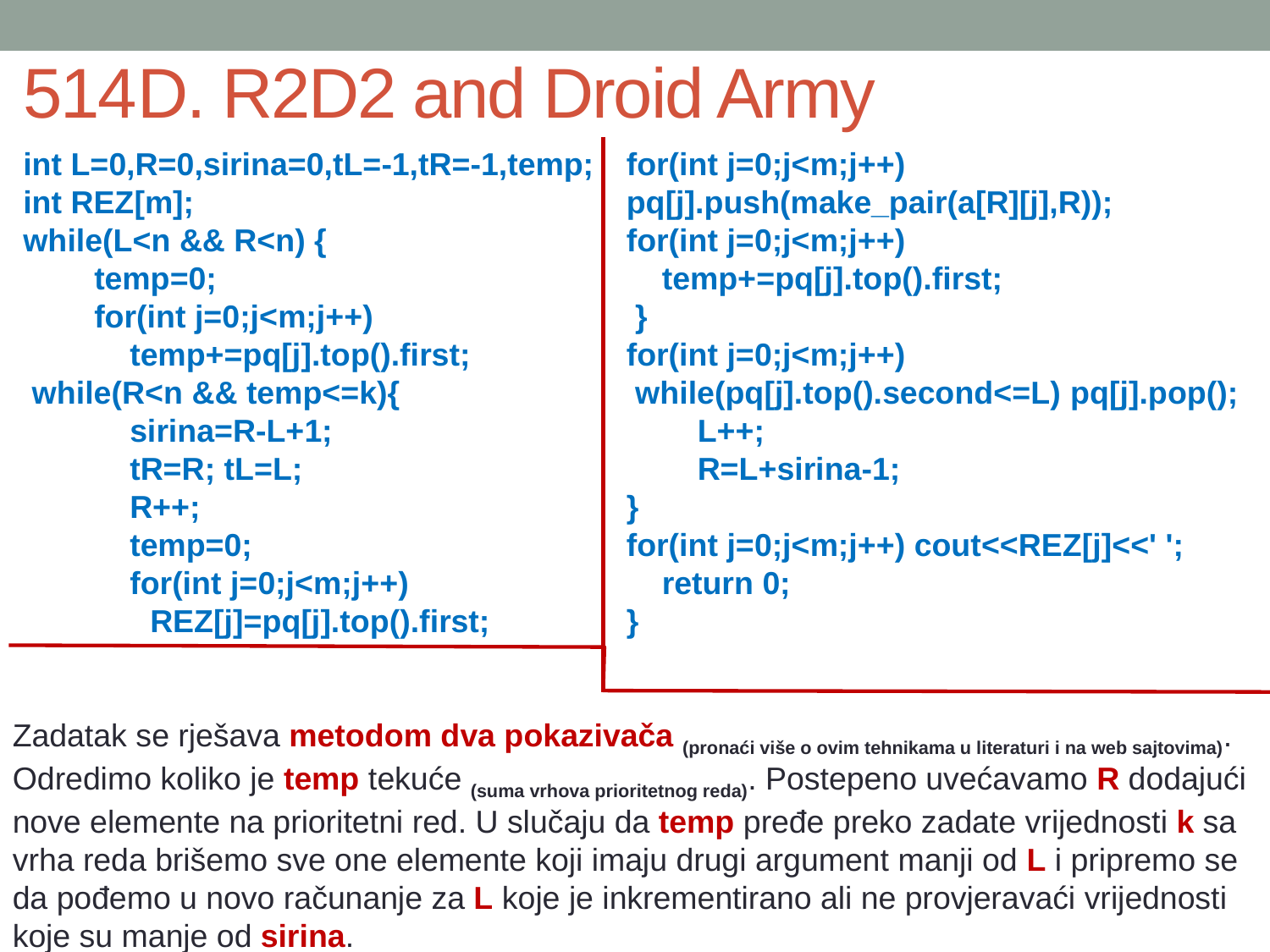

# 514D. R2D2 and Droid Army
int L=0,R=0,sirina=0,tL=-1,tR=-1,temp;
int REZ[m];
while(L<n && R<n) {
        temp=0;
        for(int j=0;j<m;j++)
            temp+=pq[j].top().first;
 while(R<n && temp<=k){
            sirina=R-L+1;
            tR=R; tL=L;
            R++;
            temp=0;
            for(int j=0;j<m;j++)
	REZ[j]=pq[j].top().first;

for(int j=0;j<m;j++) pq[j].push(make_pair(a[R][j],R));
for(int j=0;j<m;j++)
    temp+=pq[j].top().first;
 }
for(int j=0;j<m;j++)
 while(pq[j].top().second<=L) pq[j].pop();
        L++;
        R=L+sirina-1;
}
for(int j=0;j<m;j++) cout<<REZ[j]<<' ';
    return 0;
}

Zadatak se rješava metodom dva pokazivača (pronaći više o ovim tehnikama u literaturi i na web sajtovima). Odredimo koliko je temp tekuće (suma vrhova prioritetnog reda). Postepeno uvećavamo R dodajući nove elemente na prioritetni red. U slučaju da temp pređe preko zadate vrijednosti k sa vrha reda brišemo sve one elemente koji imaju drugi argument manji od L i pripremo se da pođemo u novo računanje za L koje je inkrementirano ali ne provjeravaći vrijednosti koje su manje od sirina.